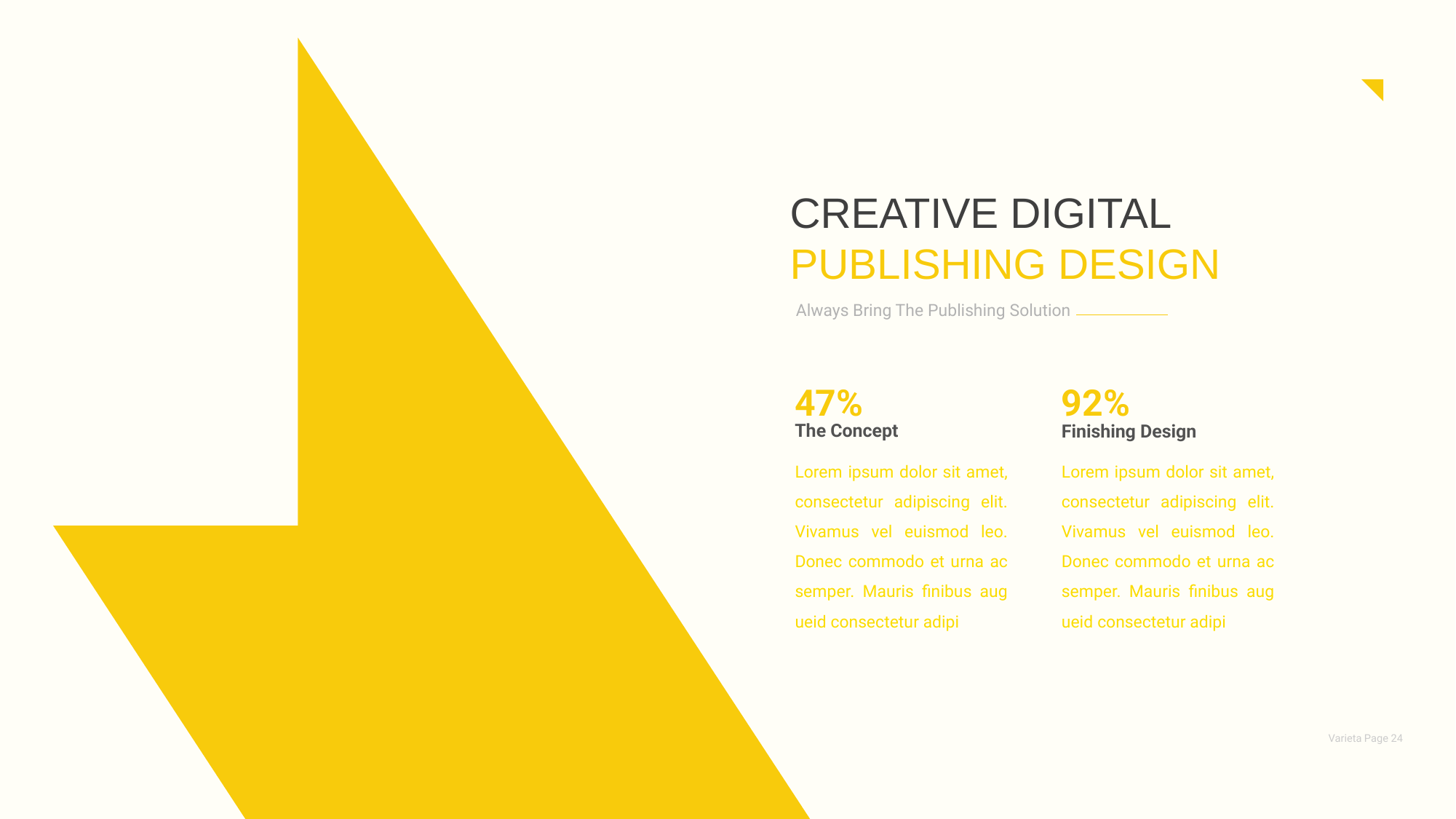

CREATIVE DIGITAL PUBLISHING DESIGN
Always Bring The Publishing Solution
47%
92%
The Concept
Finishing Design
Lorem ipsum dolor sit amet, consectetur adipiscing elit. Vivamus vel euismod leo. Donec commodo et urna ac semper. Mauris finibus aug ueid consectetur adipi
Lorem ipsum dolor sit amet, consectetur adipiscing elit. Vivamus vel euismod leo. Donec commodo et urna ac semper. Mauris finibus aug ueid consectetur adipi
Varieta Page 24